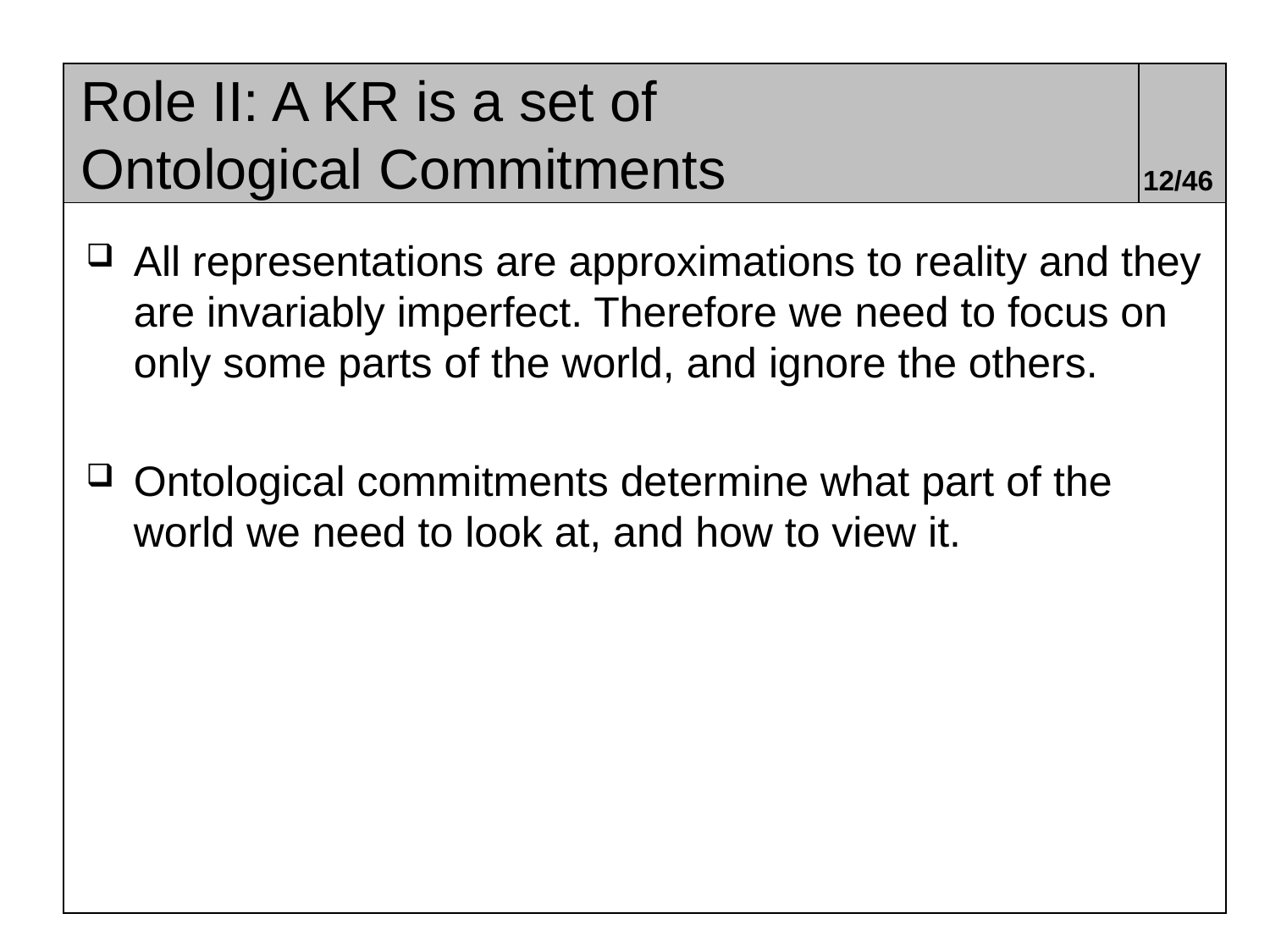

# Role II: A KR is a set of Ontological Commitments
12/46
All representations are approximations to reality and they are invariably imperfect. Therefore we need to focus on only some parts of the world, and ignore the others.

Ontological commitments determine what part of the world we need to look at, and how to view it.